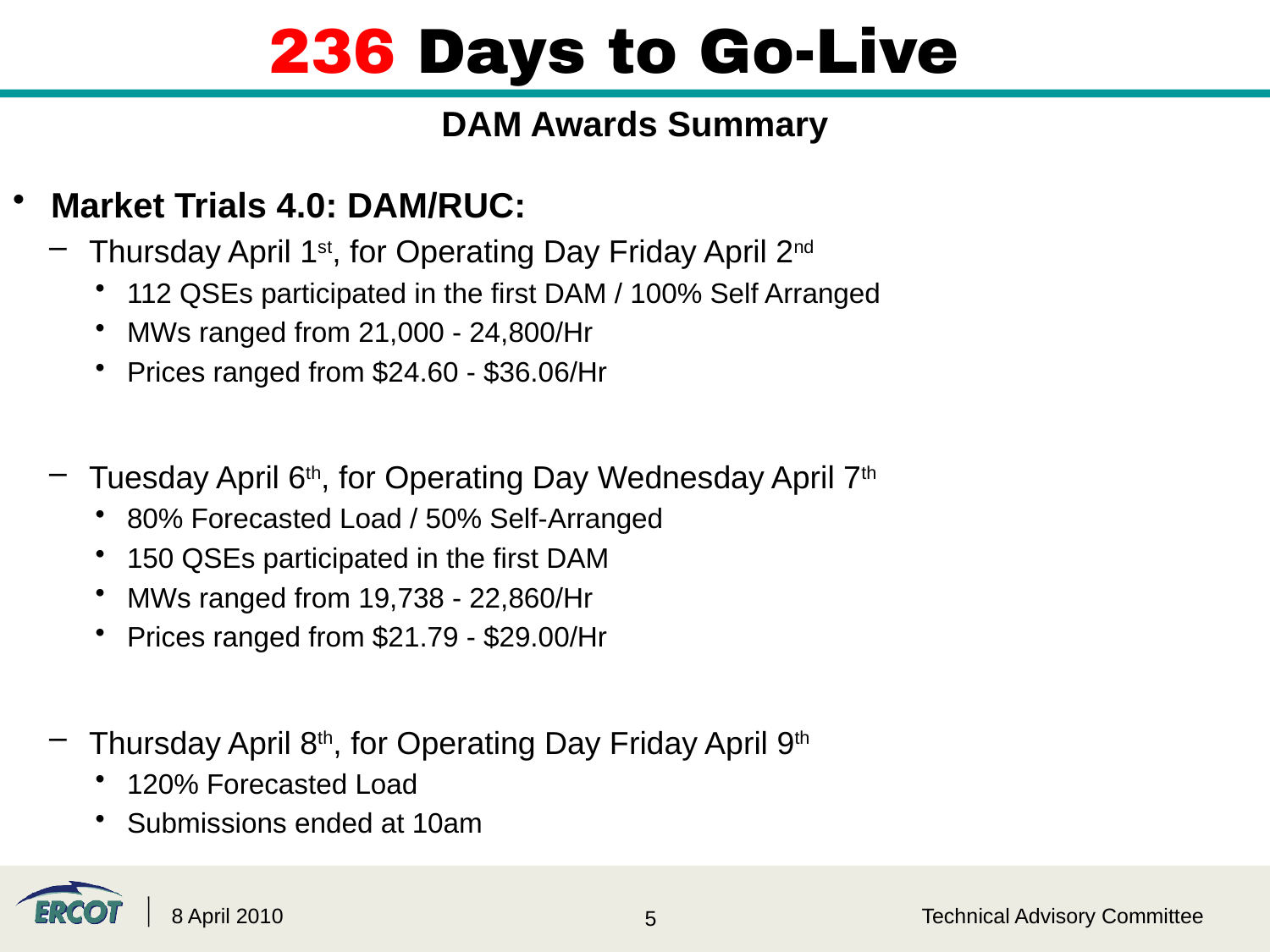

# 236 Days to Go-Live
DAM Awards Summary

Market Trials 4.0: DAM/RUC:
Thursday April 1st, for Operating Day Friday April 2nd
112 QSEs participated in the first DAM / 100% Self Arranged
MWs ranged from 21,000 - 24,800/Hr
Prices ranged from $24.60 - $36.06/Hr

Tuesday April 6th, for Operating Day Wednesday April 7th
80% Forecasted Load / 50% Self-Arranged
150 QSEs participated in the first DAM
MWs ranged from 19,738 - 22,860/Hr
Prices ranged from $21.79 - $29.00/Hr

Thursday April 8th, for Operating Day Friday April 9th
120% Forecasted Load
Submissions ended at 10am

8 April 2010
Technical Advisory Committee